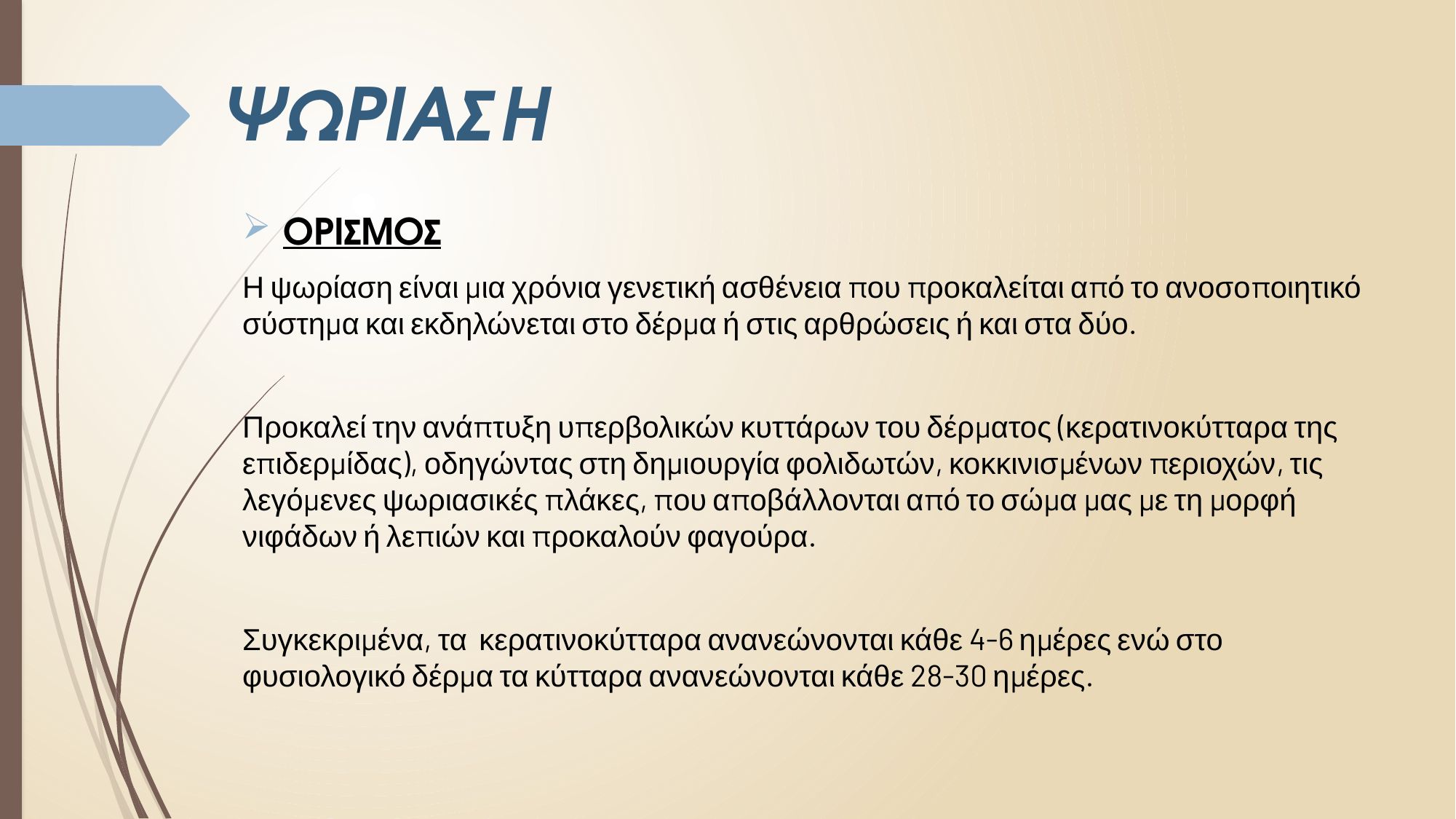

# ΨΩΡΙΑΣΗ
ΟΡΙΣΜΟΣ
Η ψωρίαση είναι μια χρόνια γενετική ασθένεια που προκαλείται από το ανοσοποιητικό σύστημα και εκδηλώνεται στο δέρμα ή στις αρθρώσεις ή και στα δύο.

Προκαλεί την ανάπτυξη υπερβολικών κυττάρων του δέρματος (κερατινοκύτταρα της επιδερμίδας), οδηγώντας στη δημιουργία φολιδωτών, κοκκινισμένων περιοχών, τις λεγόμενες ψωριασικές πλάκες, που αποβάλλονται από το σώμα μας με τη μορφή νιφάδων ή λεπιών και προκαλούν φαγούρα.

Συγκεκριμένα, τα  κερατινοκύτταρα ανανεώνονται κάθε 4-6 ημέρες ενώ στο φυσιολογικό δέρμα τα κύτταρα ανανεώνονται κάθε 28-30 ημέρες.